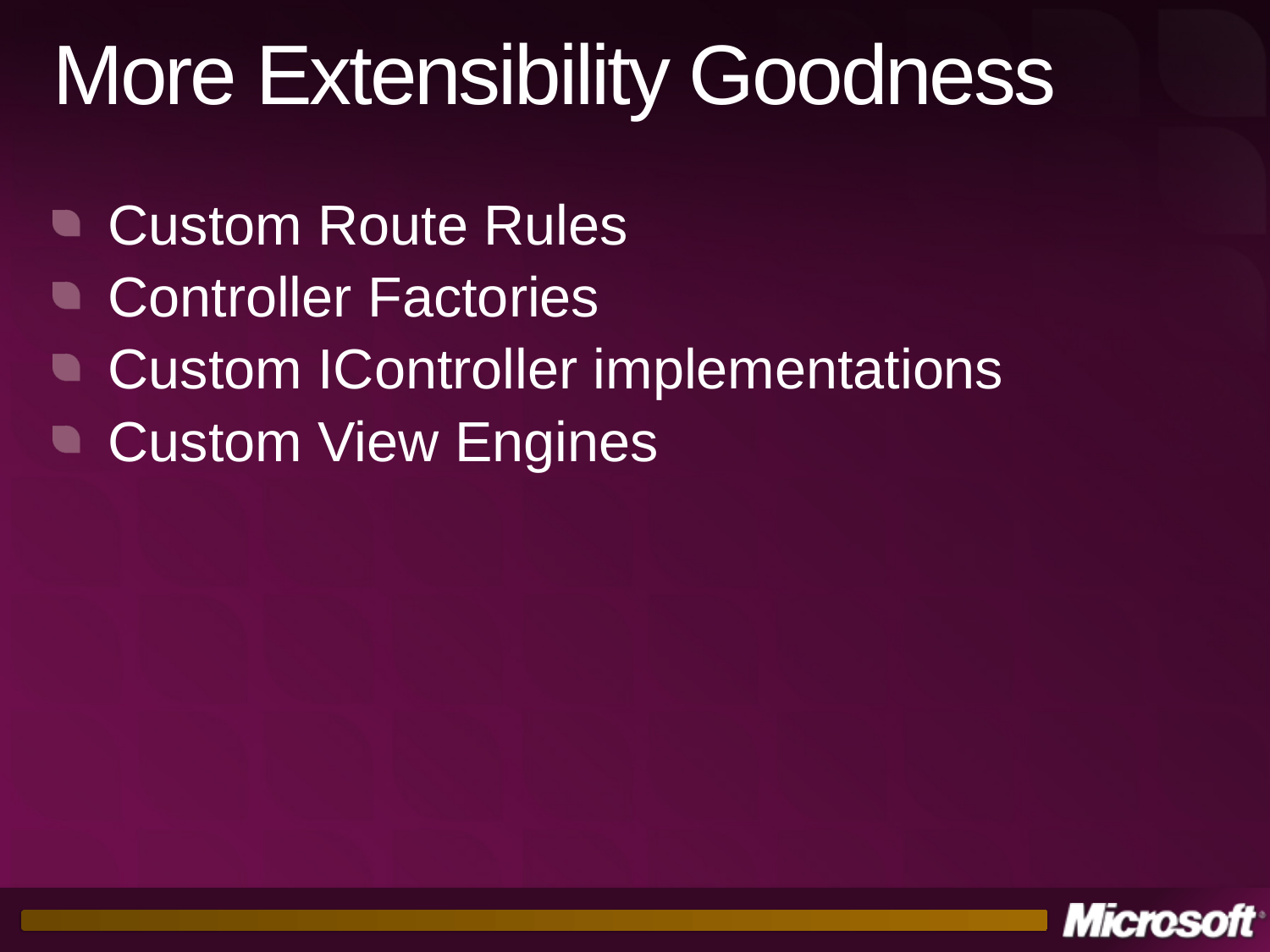

# More Extensibility Goodness
Custom Route Rules
Controller Factories
Custom IController implementations
Custom View Engines